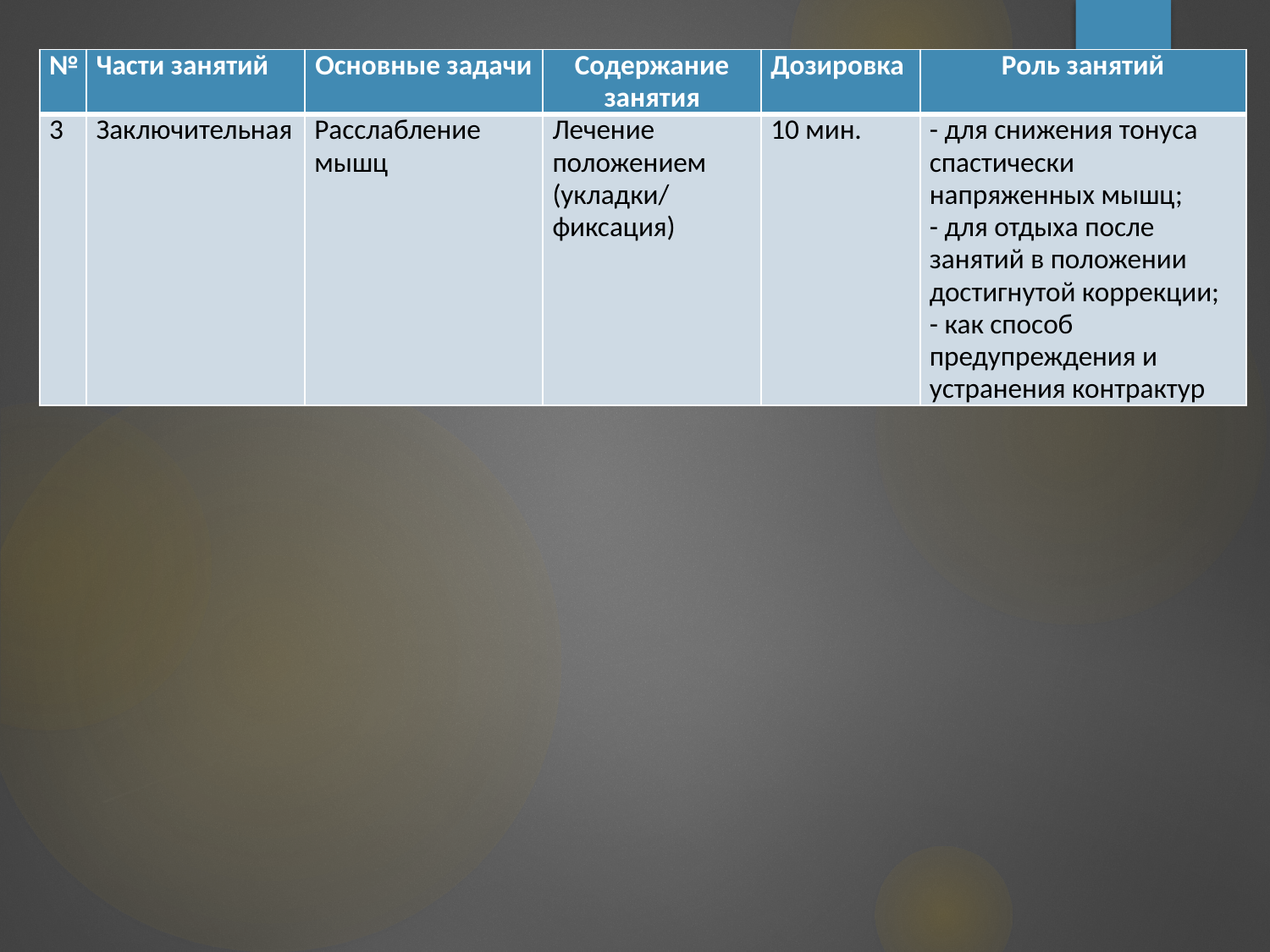

| № | Части занятий | Основные задачи | Содержание занятия | Дозировка | Роль занятий |
| --- | --- | --- | --- | --- | --- |
| 3 | Заключительная | Расслабление мышц | Лечение положением (укладки/ фиксация) | 10 мин. | - для снижения тонуса спастически напряженных мышц; - для отдыха после занятий в положении достигнутой коррекции; - как способ предупреждения и устранения контрактур |